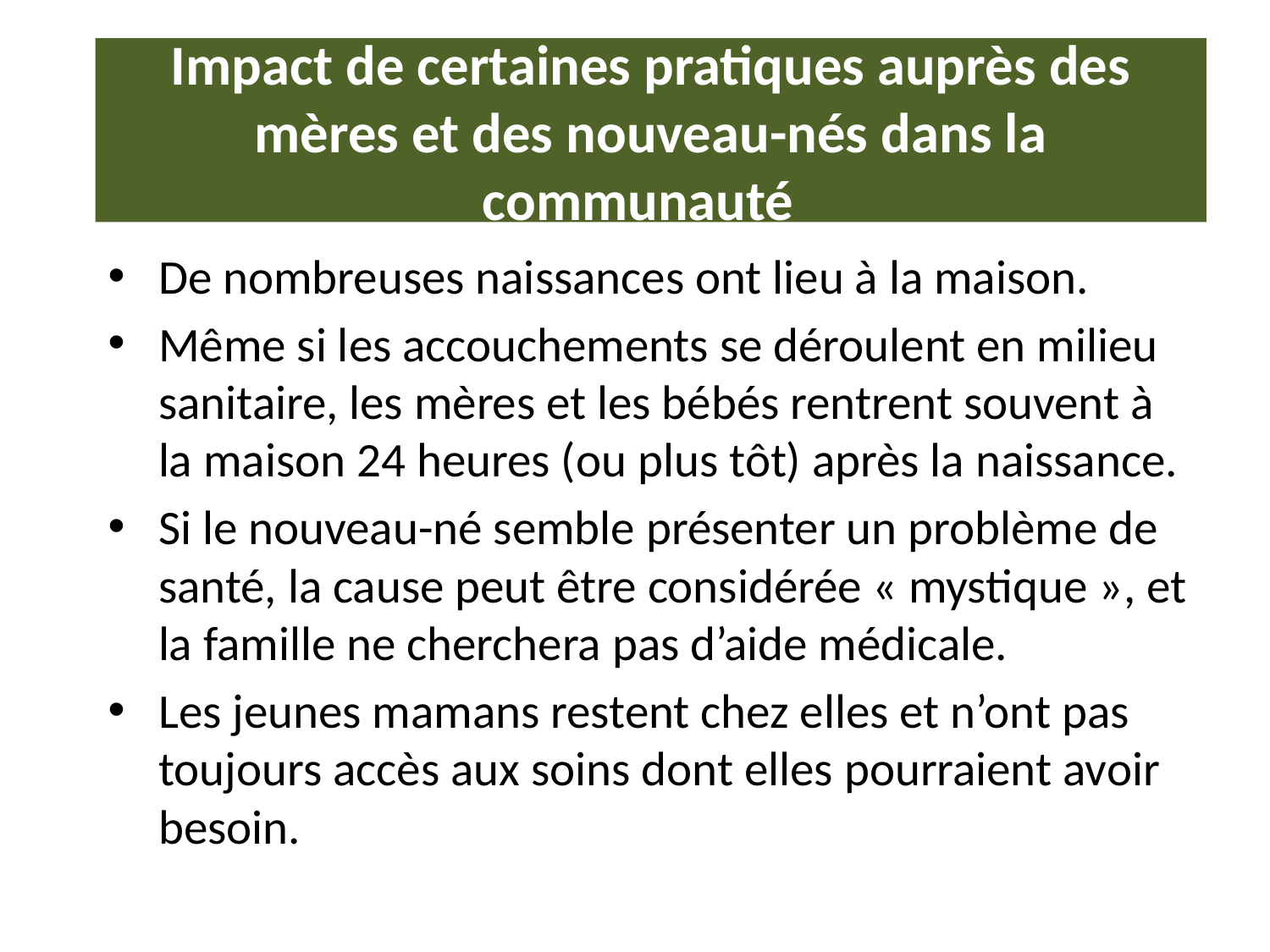

# Impact de certaines pratiques auprès des mères et des nouveau-nés dans la communauté
De nombreuses naissances ont lieu à la maison.
Même si les accouchements se déroulent en milieu sanitaire, les mères et les bébés rentrent souvent à la maison 24 heures (ou plus tôt) après la naissance.
Si le nouveau-né semble présenter un problème de santé, la cause peut être considérée « mystique », et la famille ne cherchera pas d’aide médicale.
Les jeunes mamans restent chez elles et n’ont pas toujours accès aux soins dont elles pourraient avoir besoin.